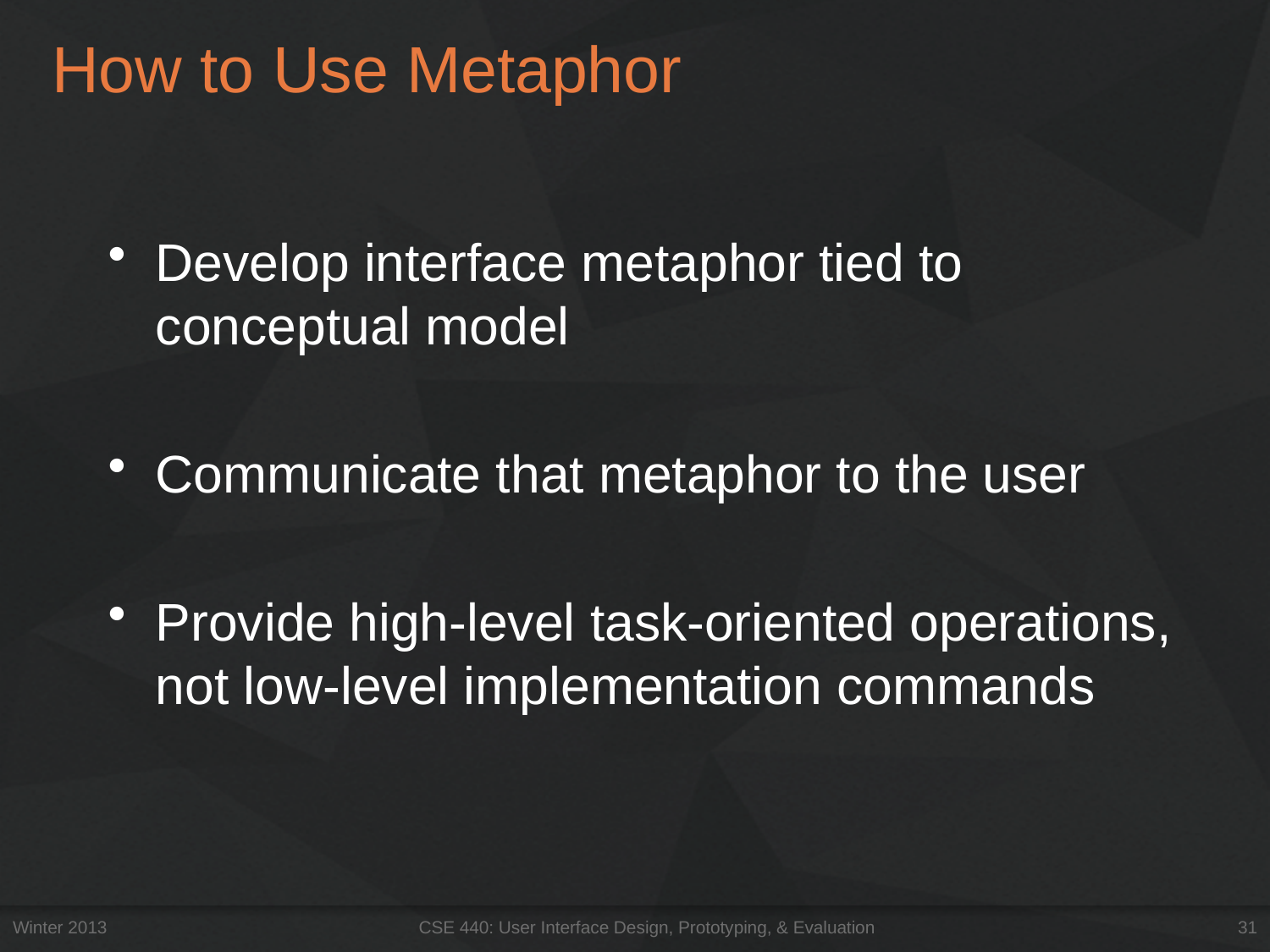

# How to Use Metaphor
Develop interface metaphor tied to
conceptual model

Communicate that metaphor to the user

Provide high-level task-oriented operations, not low-level implementation commands
Winter 2013
CSE 440: User Interface Design, Prototyping, & Evaluation
31